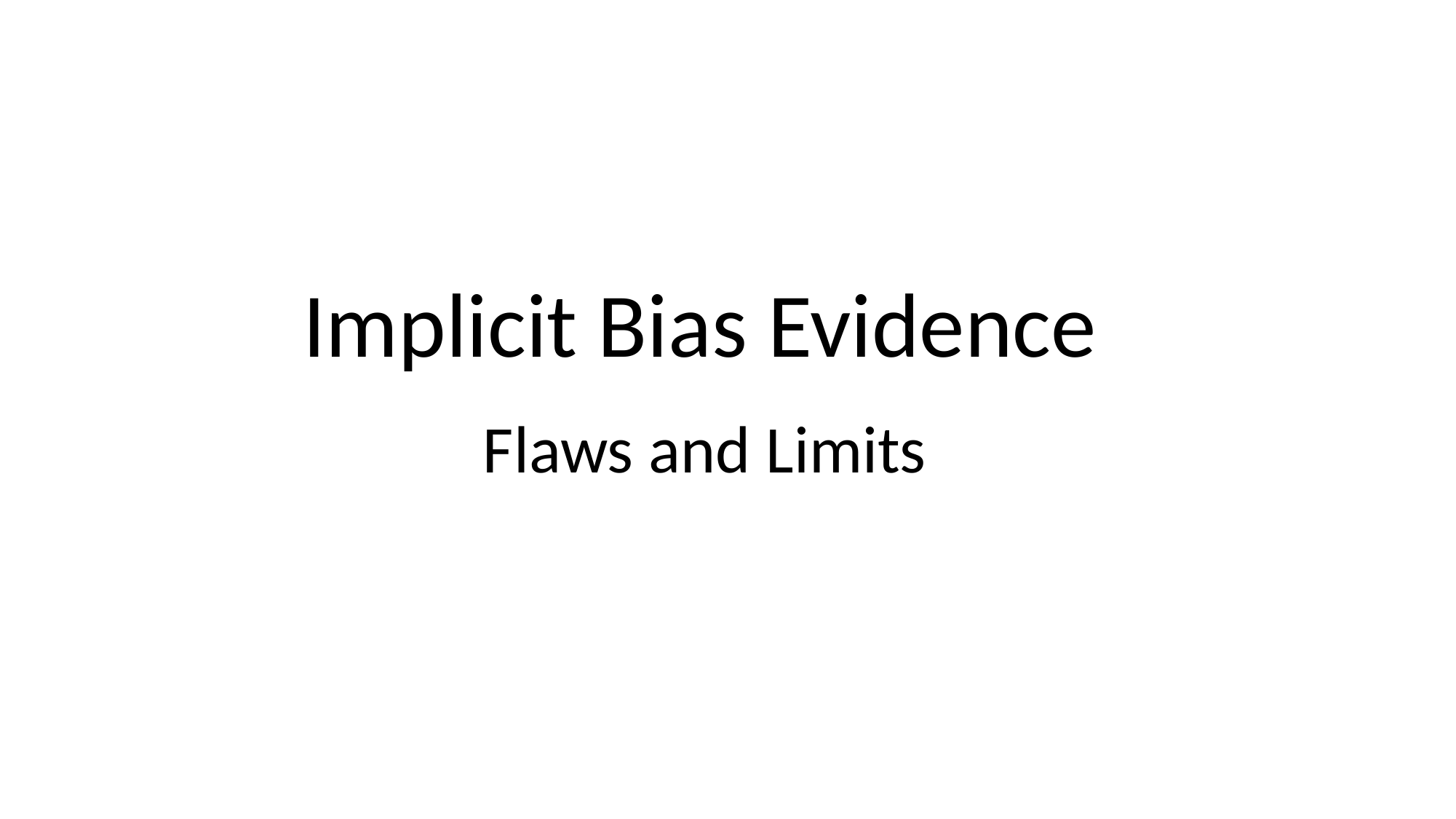

# Implicit Bias Evidence
Flaws and Limits